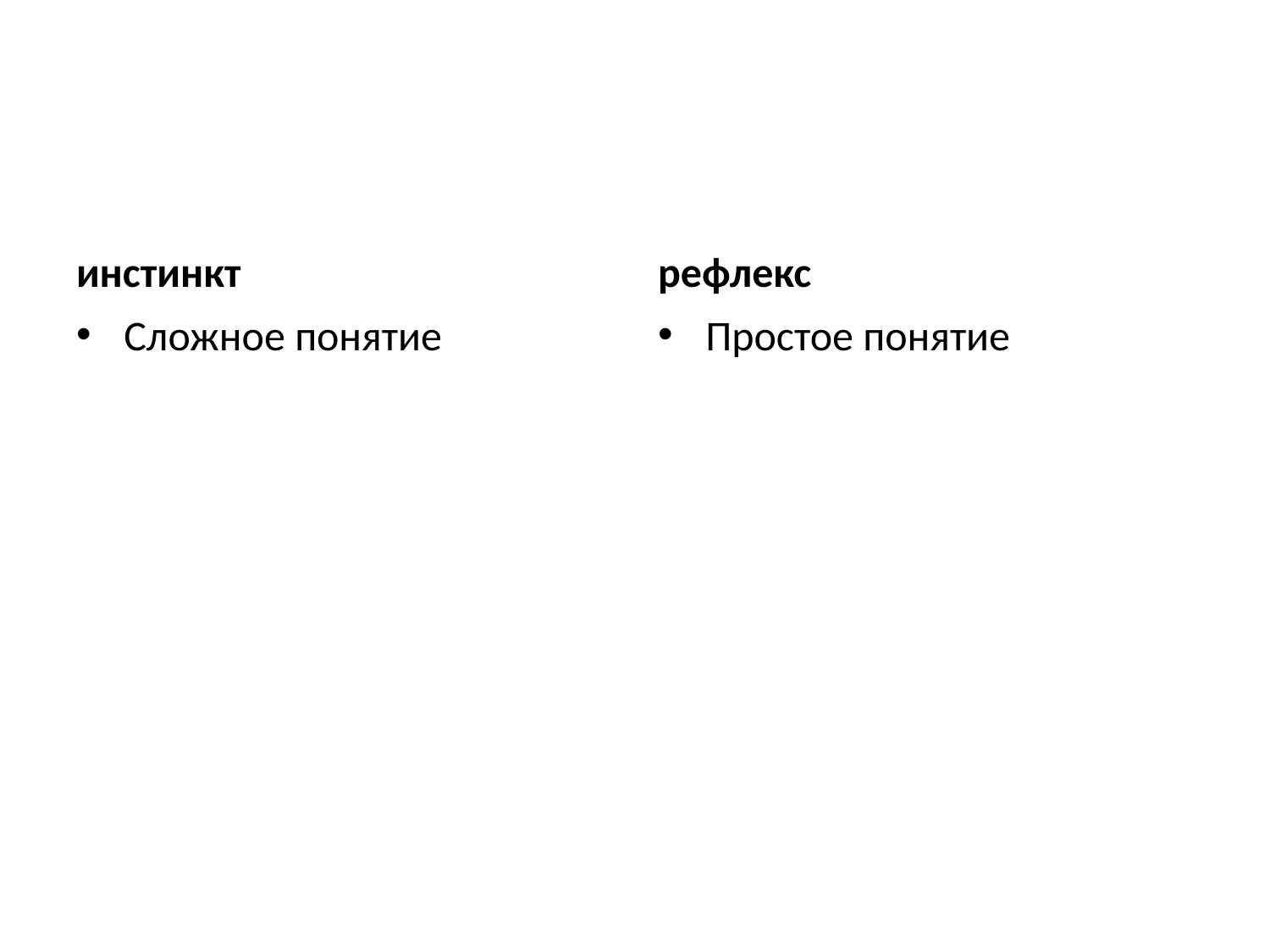

#
инстинкт
рефлекс
Сложное понятие
Проcтое понятие